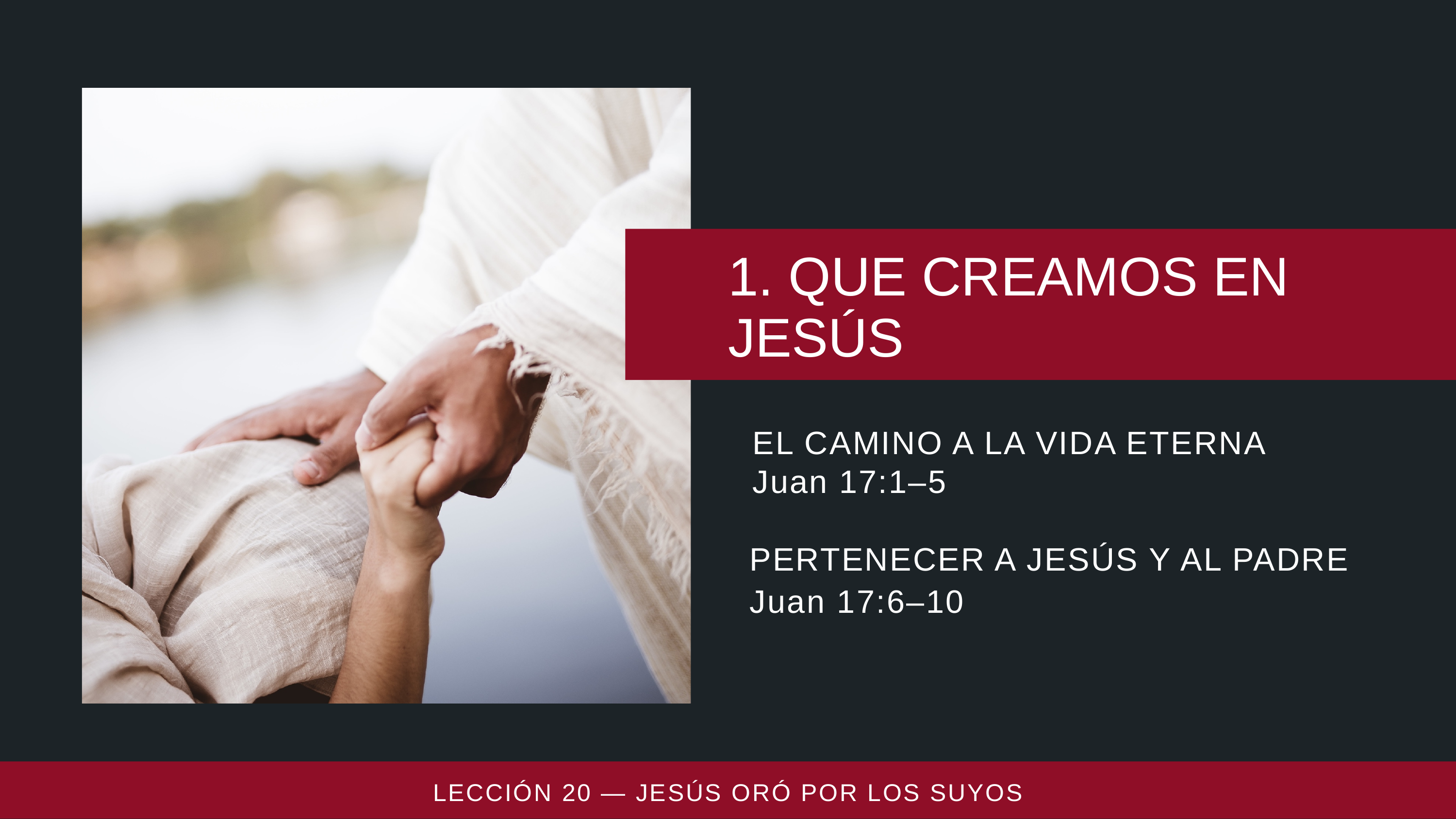

EL CAMINO A LA VIDA ETERNA
Juan 17:1–5
PERTENECER A JESÚS Y AL PADRE
Juan 17:6–10